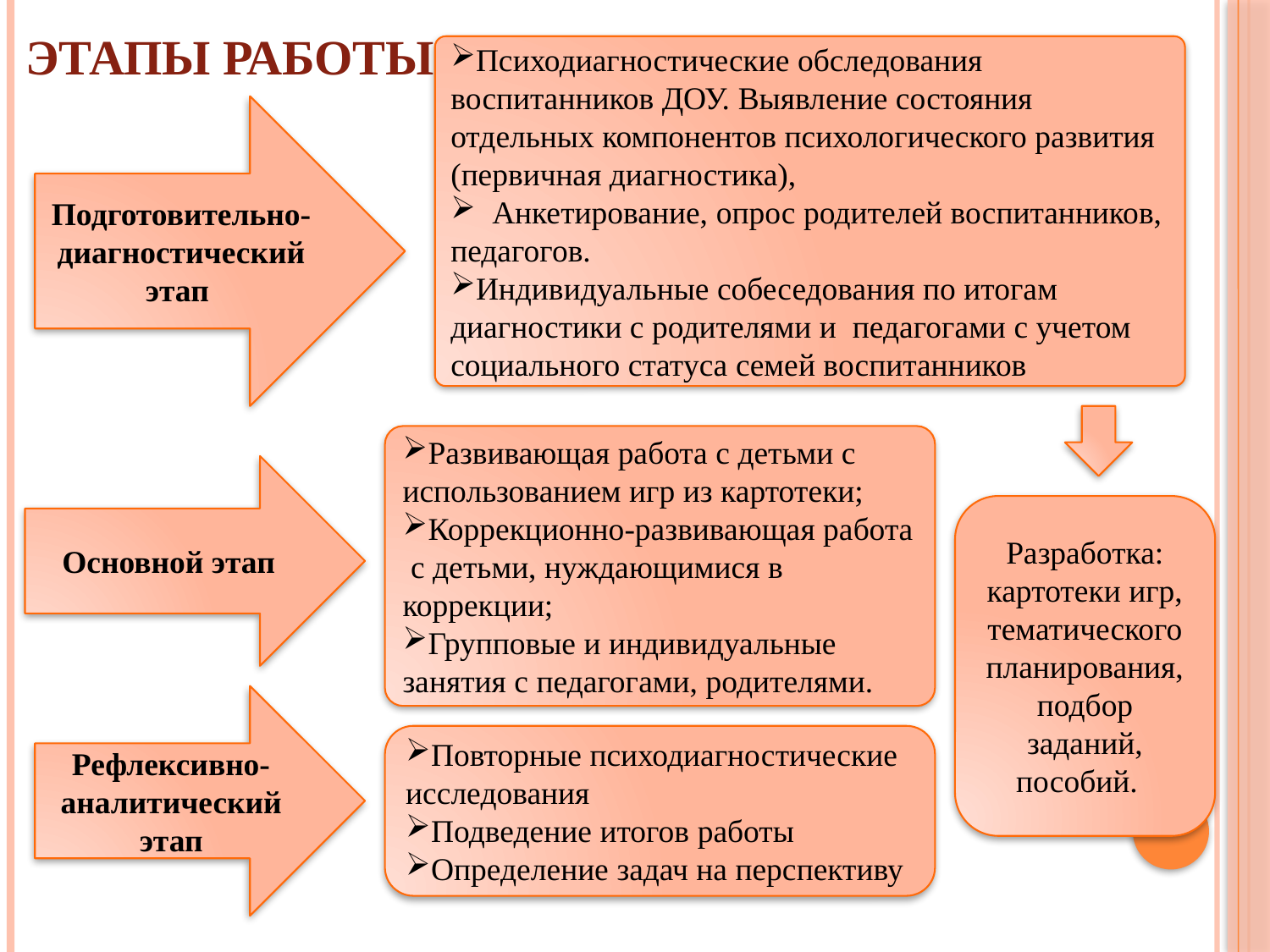

# Этапы работы

Психодиагностические обследования воспитанников ДОУ. Выявление состояния отдельных компонентов психологического развития (первичная диагностика),
  Анкетирование, опрос родителей воспитанников, педагогов.
Индивидуальные собеседования по итогам диагностики с родителями и  педагогами с учетом социального статуса семей воспитанников

Подготовительно-диагностический этап

Развивающая работа с детьми с использованием игр из картотеки;
Коррекционно-развивающая работа  с детьми, нуждающимися в коррекции;
Групповые и индивидуальные занятия с педагогами, родителями.
Основной этап
Разработка: картотеки игр,
тематического планирования, подбор заданий, пособий.
Рефлексивно-аналитический этап
Повторные психодиагностические исследования
Подведение итогов работы
Определение задач на перспективу